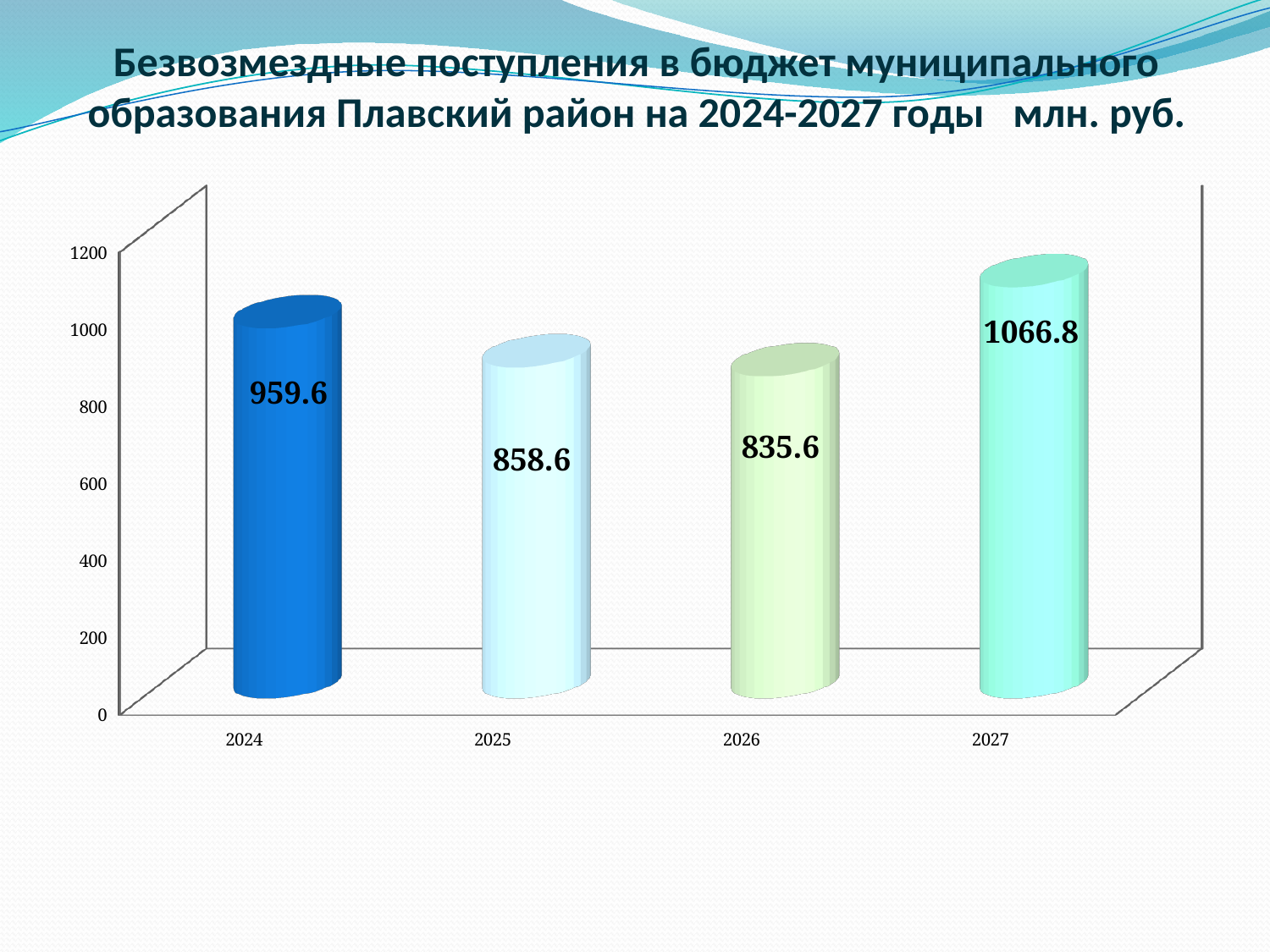

# Безвозмездные поступления в бюджет муниципального образования Плавский район на 2024-2027 годы   млн. руб.

[unsupported chart]